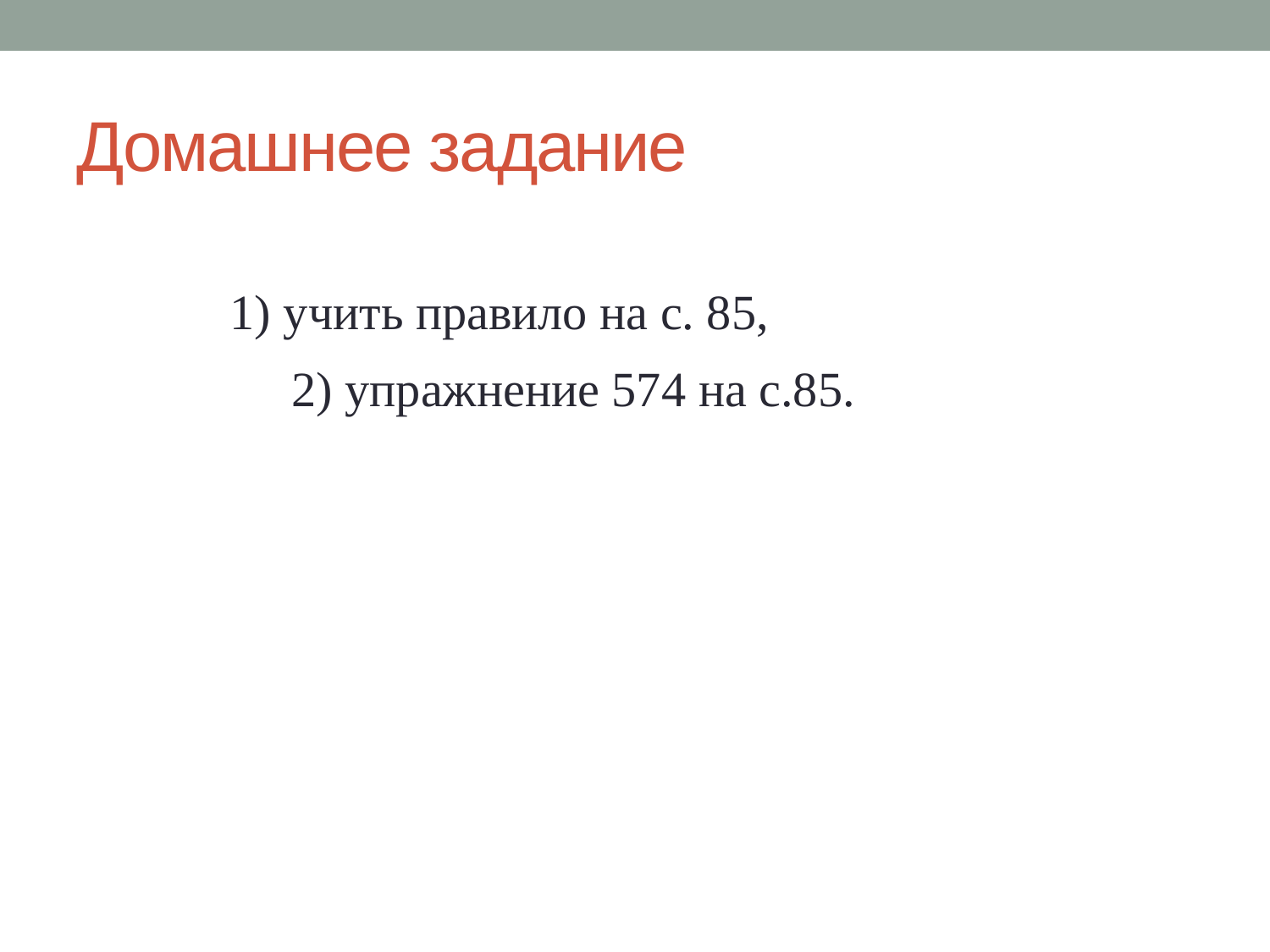

# Домашнее задание
1) учить правило на с. 85,
     2) упражнение 574 на с.85.